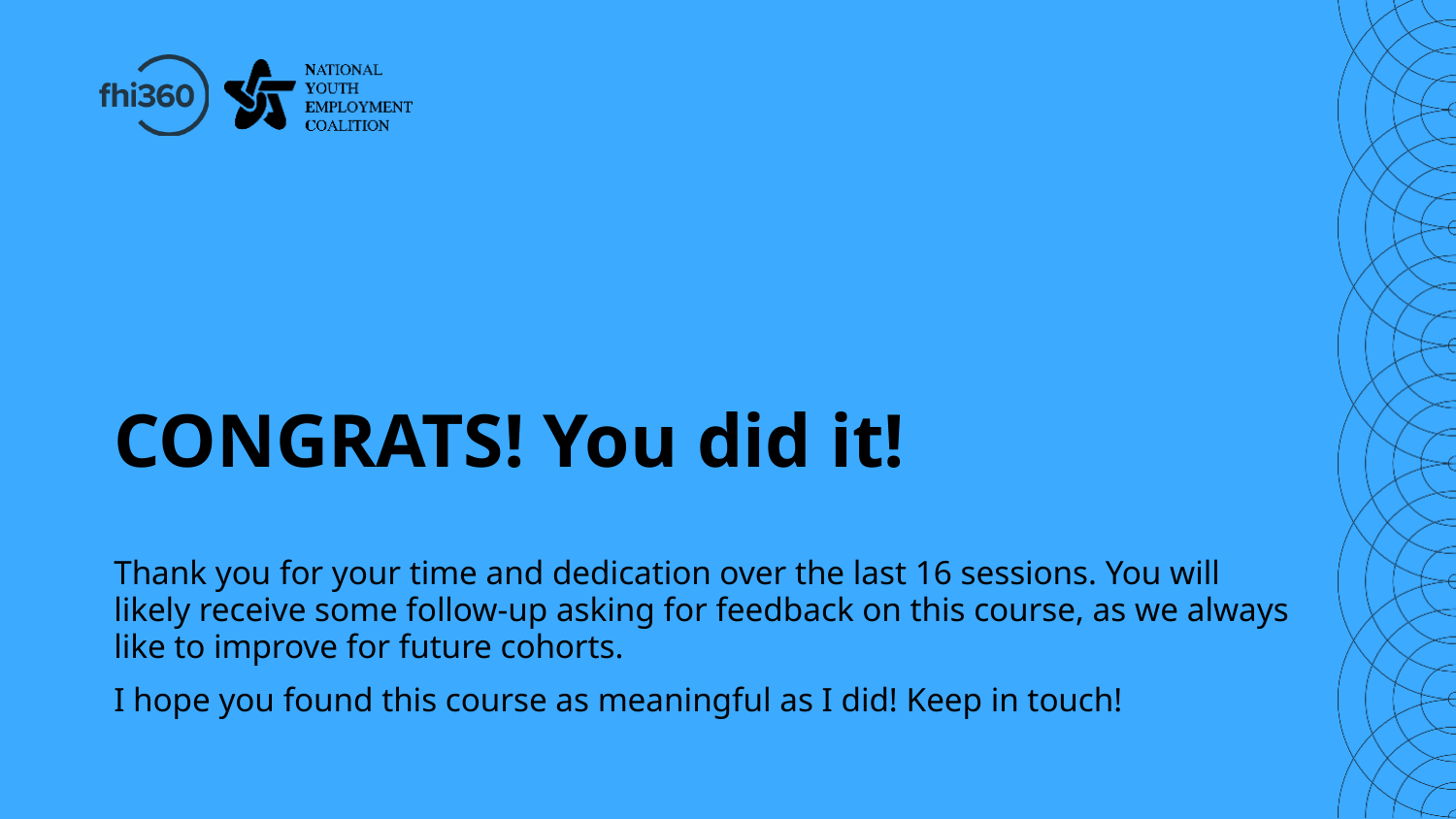

# CONGRATS! You did it!
Thank you for your time and dedication over the last 16 sessions. You will likely receive some follow-up asking for feedback on this course, as we always like to improve for future cohorts.
I hope you found this course as meaningful as I did! Keep in touch!